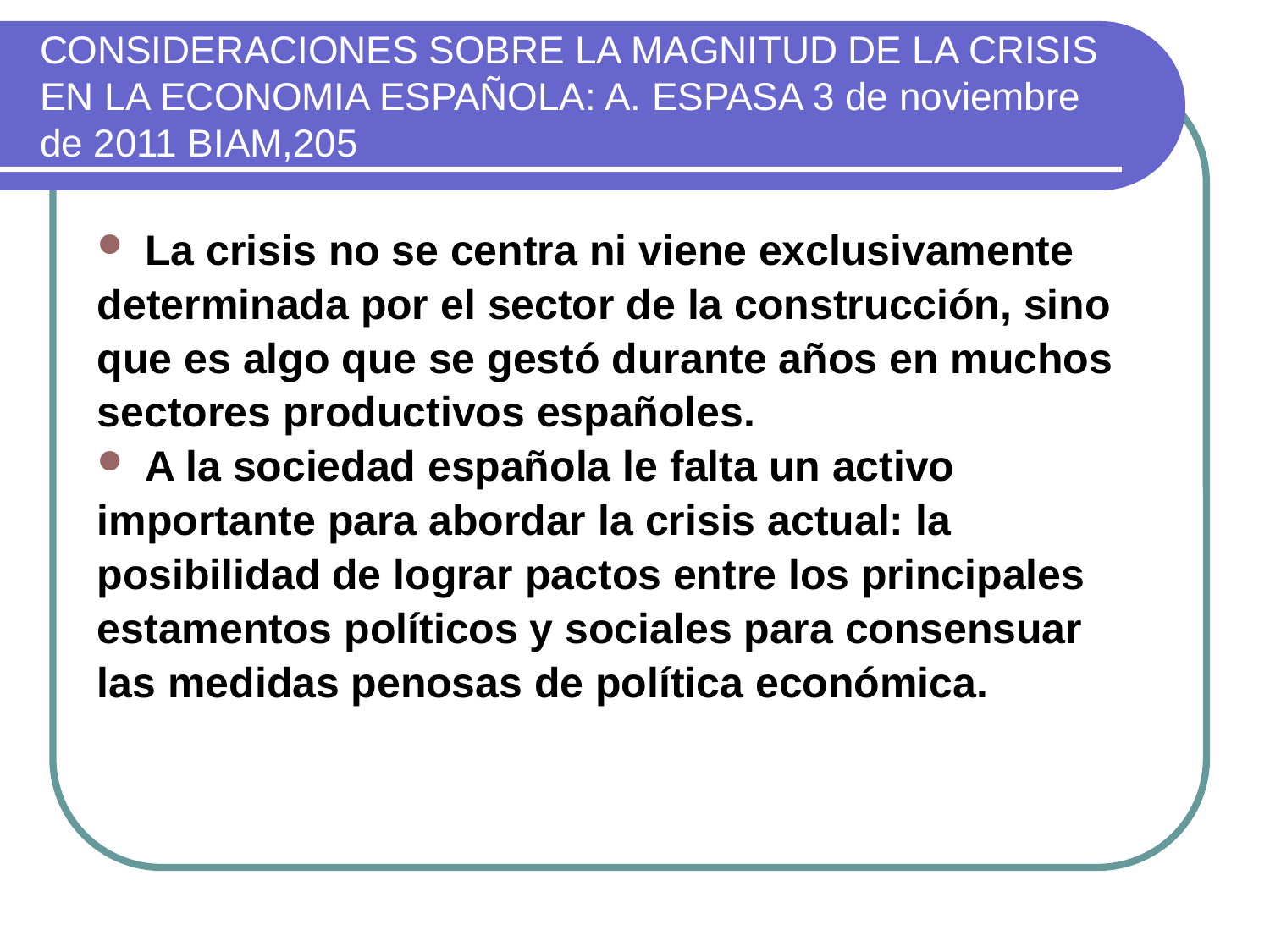

# CONSIDERACIONES SOBRE LA MAGNITUD DE LA CRISIS EN LA ECONOMIA ESPAÑOLA: A. ESPASA 3 de noviembre de 2011 BIAM,205
La crisis no se centra ni viene exclusivamente
determinada por el sector de la construcción, sino
que es algo que se gestó durante años en muchos
sectores productivos españoles.
A la sociedad española le falta un activo
importante para abordar la crisis actual: la
posibilidad de lograr pactos entre los principales
estamentos políticos y sociales para consensuar
las medidas penosas de política económica.